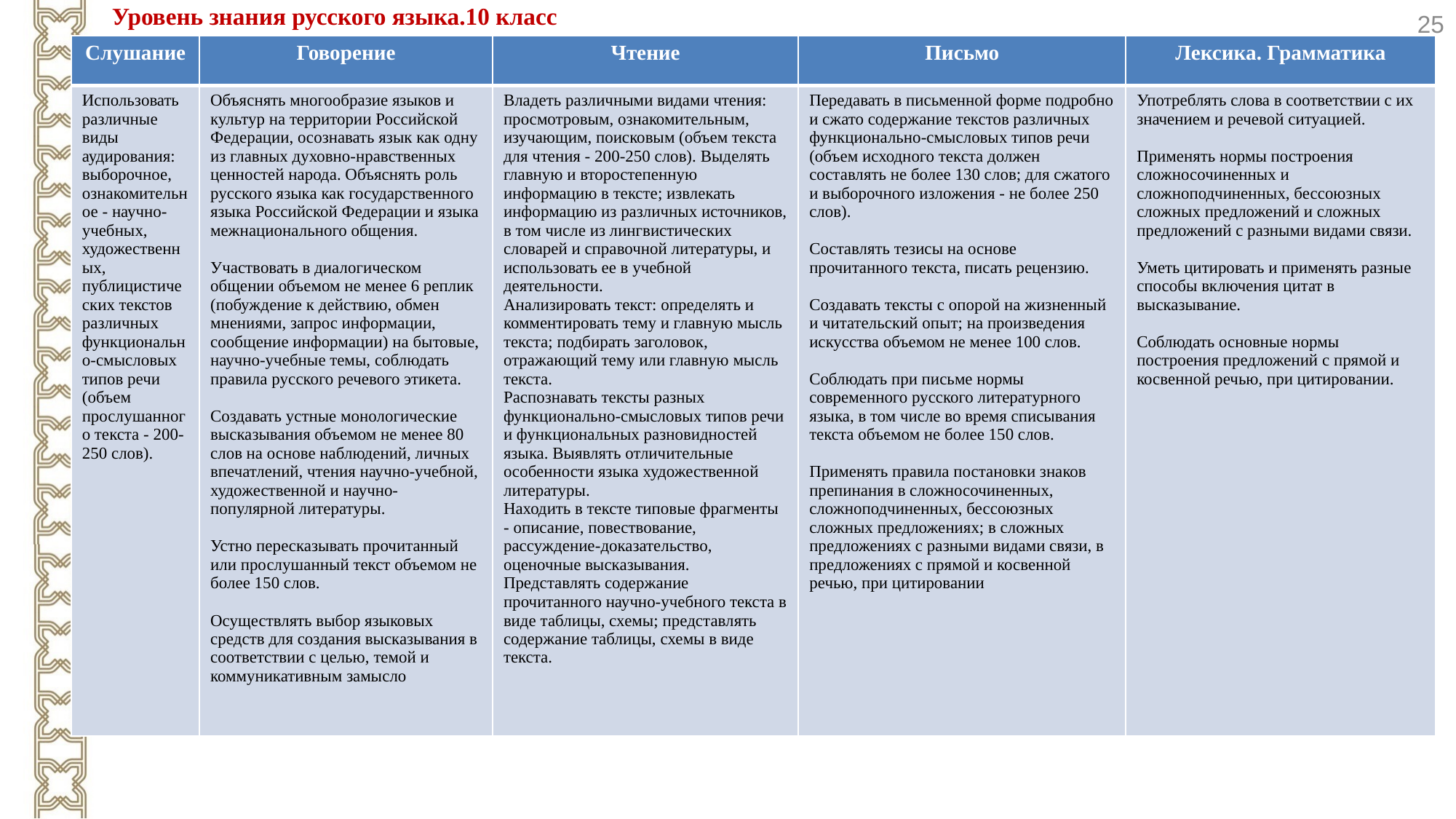

Уровень знания русского языка.10 класс
25
| Слушание | Говорение | Чтение | Письмо | Лексика. Грамматика |
| --- | --- | --- | --- | --- |
| Использовать различные виды аудирования: выборочное, ознакомительное - научно-учебных, художественных, публицистических текстов различных функционально-смысловых типов речи (объем прослушанного текста - 200-250 слов). | Объяснять многообразие языков и культур на территории Российской Федерации, осознавать язык как одну из главных духовно-нравственных ценностей народа. Объяснять роль русского языка как государственного языка Российской Федерации и языка межнационального общения. Участвовать в диалогическом общении объемом не менее 6 реплик (побуждение к действию, обмен мнениями, запрос информации, сообщение информации) на бытовые, научно-учебные темы, соблюдать правила русского речевого этикета. Создавать устные монологические высказывания объемом не менее 80 слов на основе наблюдений, личных впечатлений, чтения научно-учебной, художественной и научно-популярной литературы. Устно пересказывать прочитанный или прослушанный текст объемом не более 150 слов. Осуществлять выбор языковых средств для создания высказывания в соответствии с целью, темой и коммуникативным замысло | Владеть различными видами чтения: просмотровым, ознакомительным, изучающим, поисковым (объем текста для чтения - 200-250 слов). Выделять главную и второстепенную информацию в тексте; извлекать информацию из различных источников, в том числе из лингвистических словарей и справочной литературы, и использовать ее в учебной деятельности. Анализировать текст: определять и комментировать тему и главную мысль текста; подбирать заголовок, отражающий тему или главную мысль текста. Распознавать тексты разных функционально-смысловых типов речи и функциональных разновидностей языка. Выявлять отличительные особенности языка художественной литературы. Находить в тексте типовые фрагменты - описание, повествование, рассуждение-доказательство, оценочные высказывания. Представлять содержание прочитанного научно-учебного текста в виде таблицы, схемы; представлять содержание таблицы, схемы в виде текста. | Передавать в письменной форме подробно и сжато содержание текстов различных функционально-смысловых типов речи (объем исходного текста должен составлять не более 130 слов; для сжатого и выборочного изложения - не более 250 слов). Составлять тезисы на основе прочитанного текста, писать рецензию. Создавать тексты с опорой на жизненный и читательский опыт; на произведения искусства объемом не менее 100 слов. Соблюдать при письме нормы современного русского литературного языка, в том числе во время списывания текста объемом не более 150 слов. Применять правила постановки знаков препинания в сложносочиненных, сложноподчиненных, бессоюзных сложных предложениях; в сложных предложениях с разными видами связи, в предложениях с прямой и косвенной речью, при цитировании | Употреблять слова в соответствии с их значением и речевой ситуацией. Применять нормы построения сложносочиненных и сложноподчиненных, бессоюзных сложных предложений и сложных предложений с разными видами связи. Уметь цитировать и применять разные способы включения цитат в высказывание. Соблюдать основные нормы построения предложений с прямой и косвенной речью, при цитировании. |